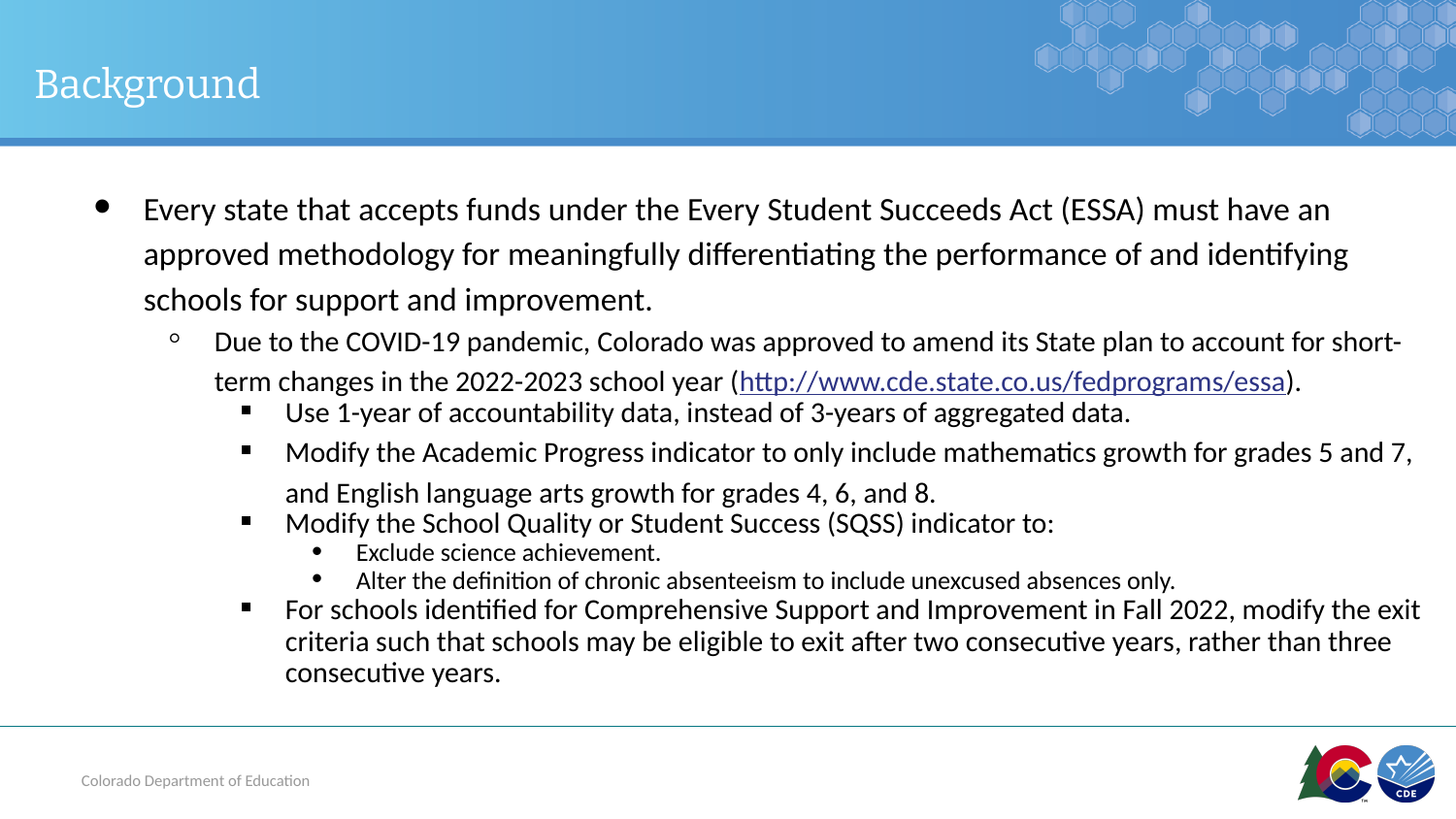

# Background
Every state that accepts funds under the Every Student Succeeds Act (ESSA) must have an approved methodology for meaningfully differentiating the performance of and identifying schools for support and improvement.
Due to the COVID-19 pandemic, Colorado was approved to amend its State plan to account for short-term changes in the 2022-2023 school year (http://www.cde.state.co.us/fedprograms/essa).
Use 1-year of accountability data, instead of 3-years of aggregated data.
Modify the Academic Progress indicator to only include mathematics growth for grades 5 and 7, and English language arts growth for grades 4, 6, and 8.
Modify the School Quality or Student Success (SQSS) indicator to:
Exclude science achievement.
Alter the definition of chronic absenteeism to include unexcused absences only.
For schools identified for Comprehensive Support and Improvement in Fall 2022, modify the exit criteria such that schools may be eligible to exit after two consecutive years, rather than three consecutive years.